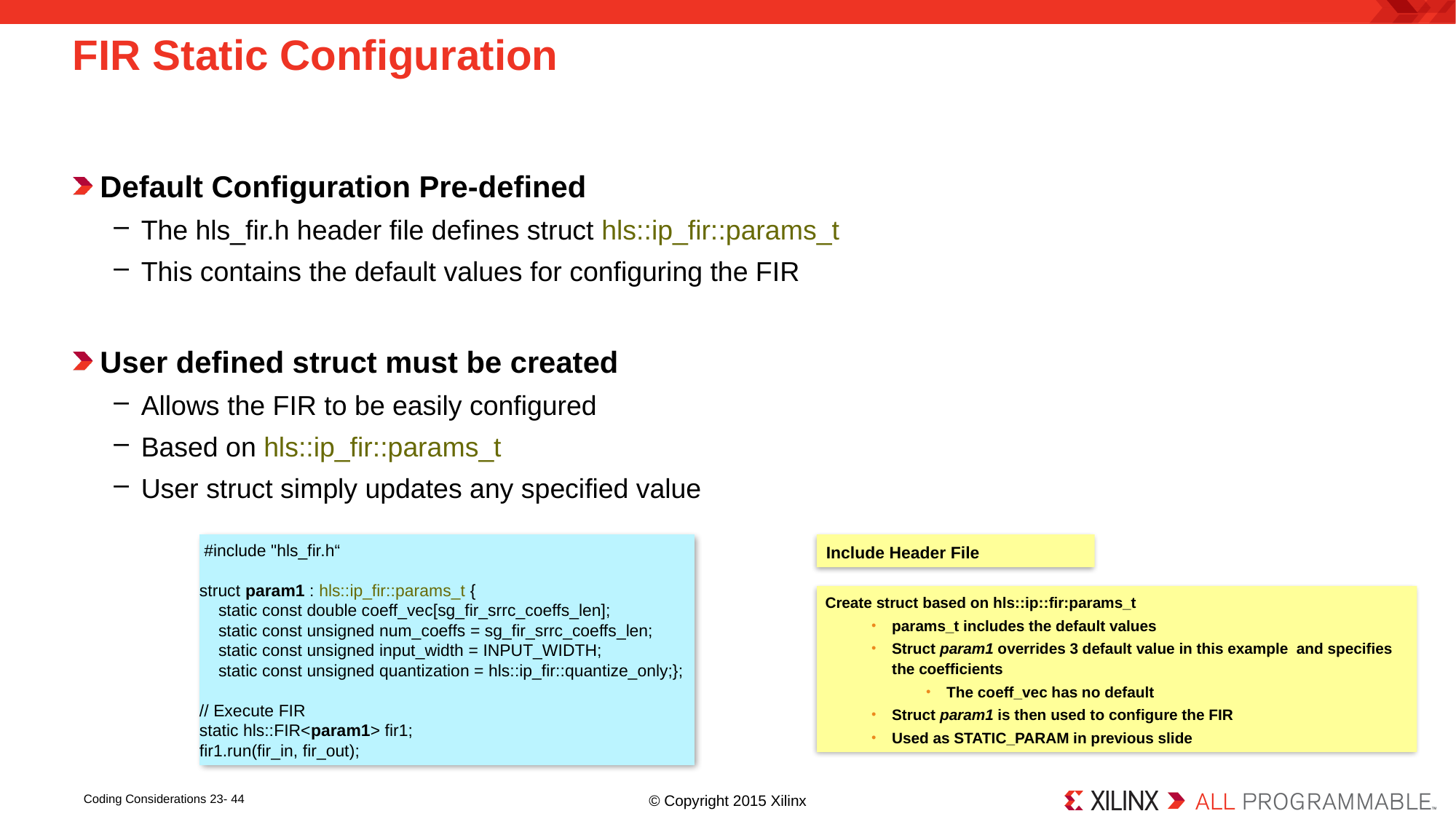

# FIR Static Configuration
Default Configuration Pre-defined
The hls_fir.h header file defines struct hls::ip_fir::params_t
This contains the default values for configuring the FIR

User defined struct must be created
Allows the FIR to be easily configured
Based on hls::ip_fir::params_t
User struct simply updates any specified value

 #include "hls_fir.h“

struct param1 : hls::ip_fir::params_t {
    static const double coeff_vec[sg_fir_srrc_coeffs_len];
    static const unsigned num_coeffs = sg_fir_srrc_coeffs_len;
    static const unsigned input_width = INPUT_WIDTH;
    static const unsigned quantization = hls::ip_fir::quantize_only;};

// Execute FIR
static hls::FIR<param1> fir1;
fir1.run(fir_in, fir_out);
  Include Header File
  Create struct based on hls::ip::fir:params_t
params_t includes the default values
Struct param1 overrides 3 default value in this example  and specifies the coefficients
The coeff_vec has no default
Struct param1 is then used to configure the FIR
Used as STATIC_PARAM in previous slide
Coding Considerations 23- 44
© Copyright 2015 Xilinx